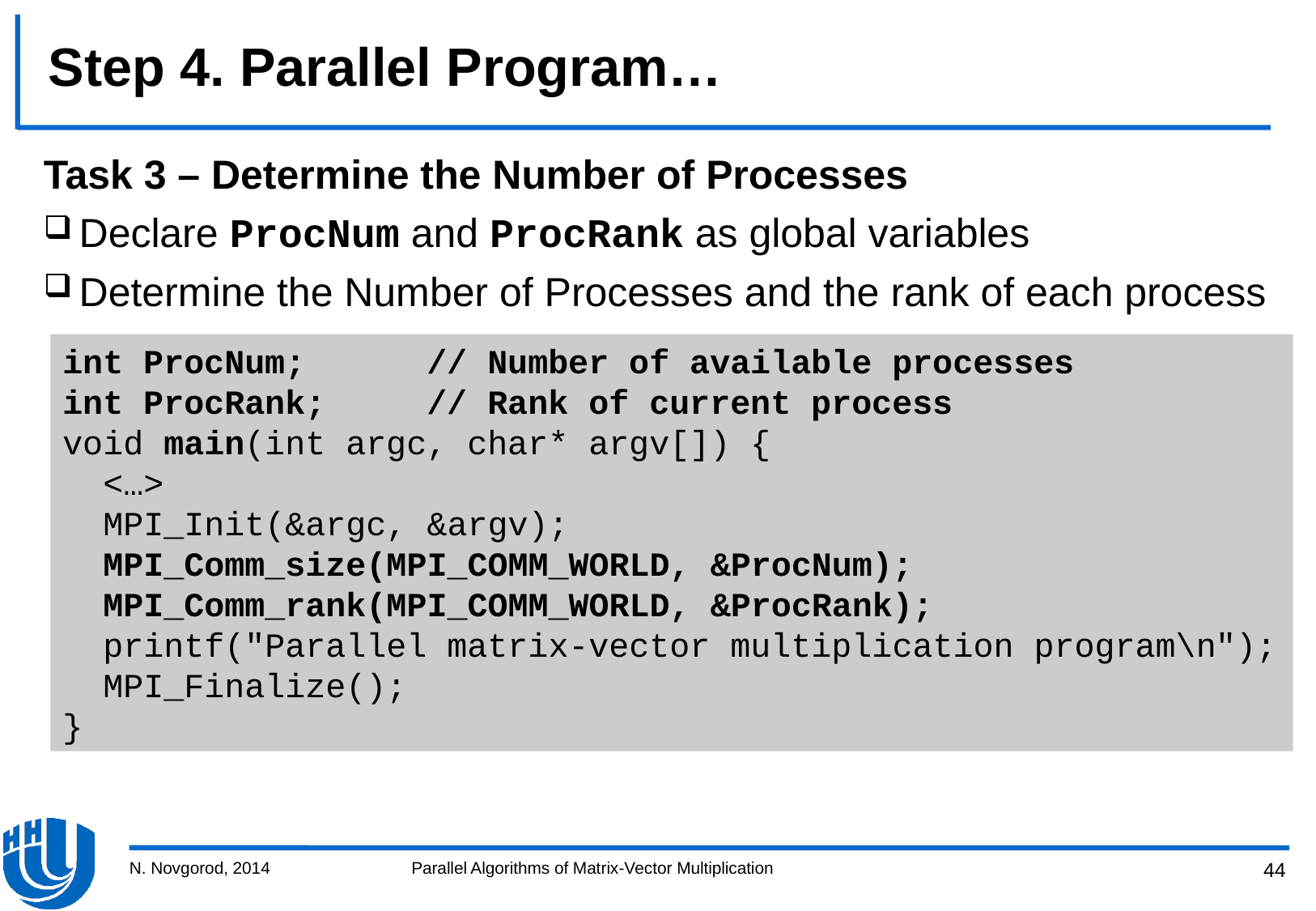

# Step 4. Parallel Program…
Task 3 – Determine the Number of Processes
Declare ProcNum and ProcRank as global variables
Determine the Number of Processes and the rank of each process

int ProcNum;      // Number of available processes
int ProcRank;     // Rank of current process
void main(int argc, char* argv[]) {
  <…>
  MPI_Init(&argc, &argv);
  MPI_Comm_size(MPI_COMM_WORLD, &ProcNum);
  MPI_Comm_rank(MPI_COMM_WORLD, &ProcRank);
  printf("Parallel matrix-vector multiplication program\n");
  MPI_Finalize();
}
N. Novgorod, 2014
Parallel Algorithms of Matrix-Vector Multiplication
44